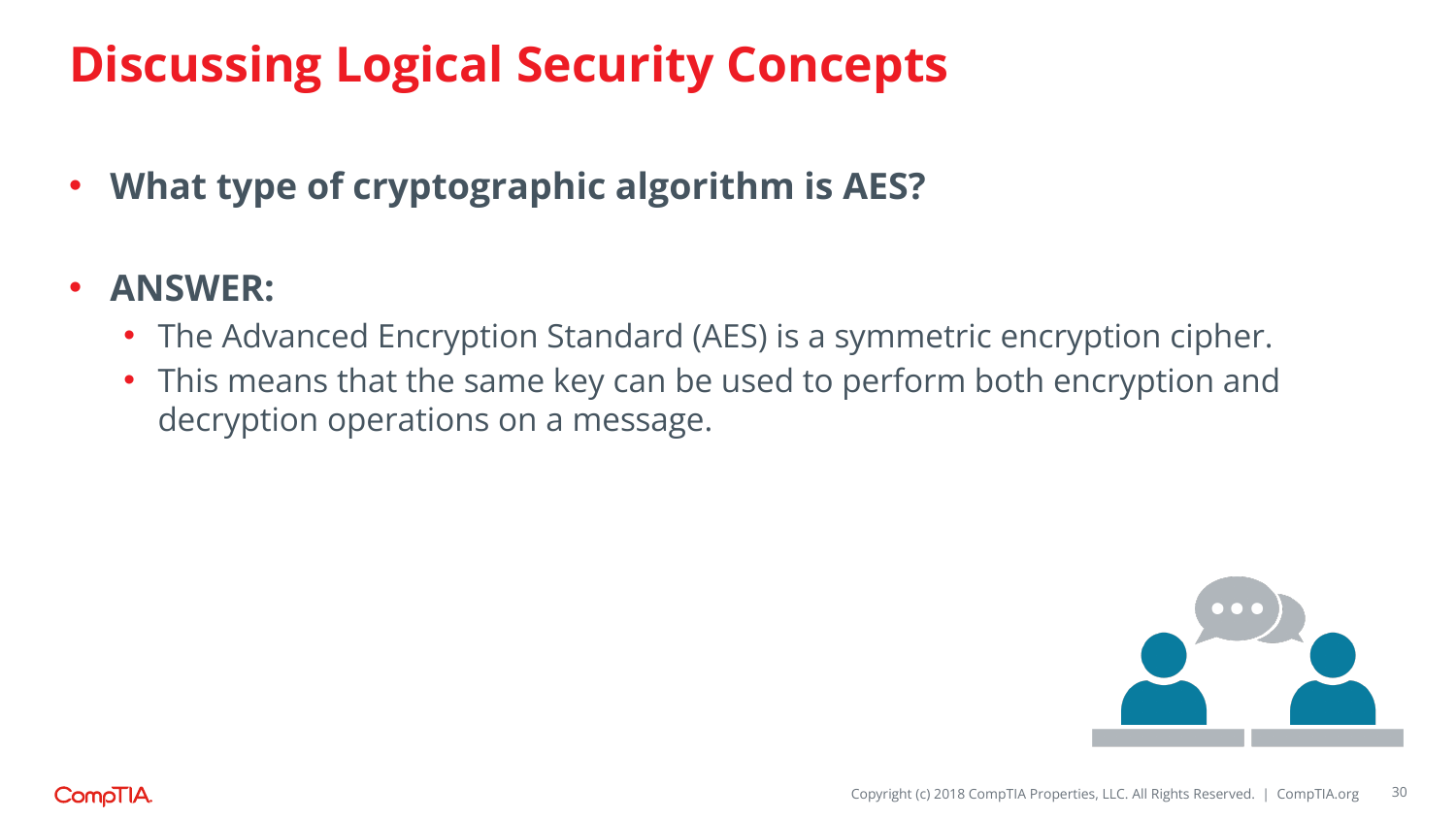

# Discussing Logical Security Concepts
What type of cryptographic algorithm is AES?

ANSWER:
The Advanced Encryption Standard (AES) is a symmetric encryption cipher.
This means that the same key can be used to perform both encryption and decryption operations on a message.
30